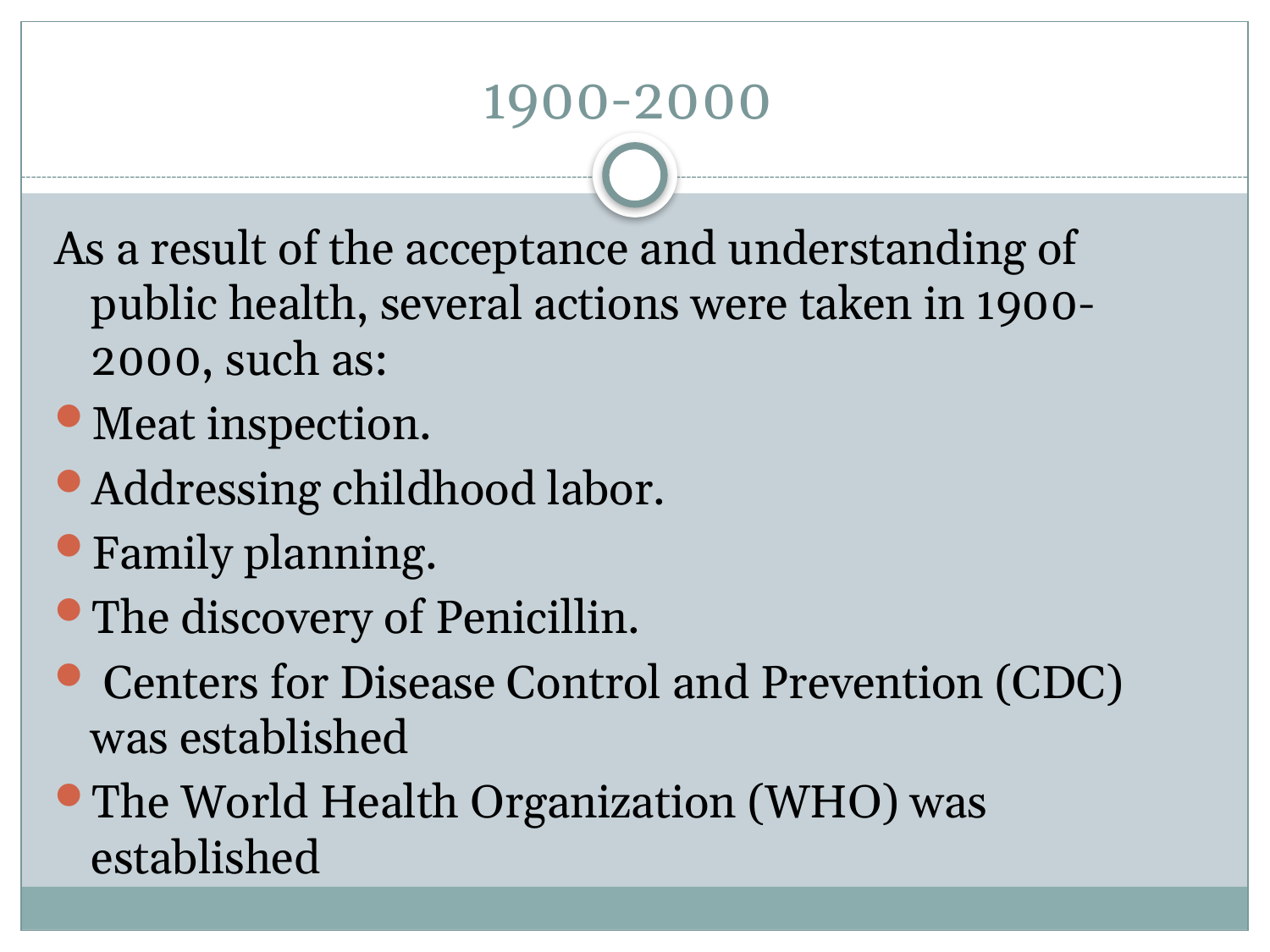

# 1900-2000
As a result of the acceptance and understanding of public health, several actions were taken in 1900-2000, such as:
Meat inspection.
Addressing childhood labor.
Family planning.
The discovery of Penicillin.
 Centers for Disease Control and Prevention (CDC) was established
The World Health Organization (WHO) was established